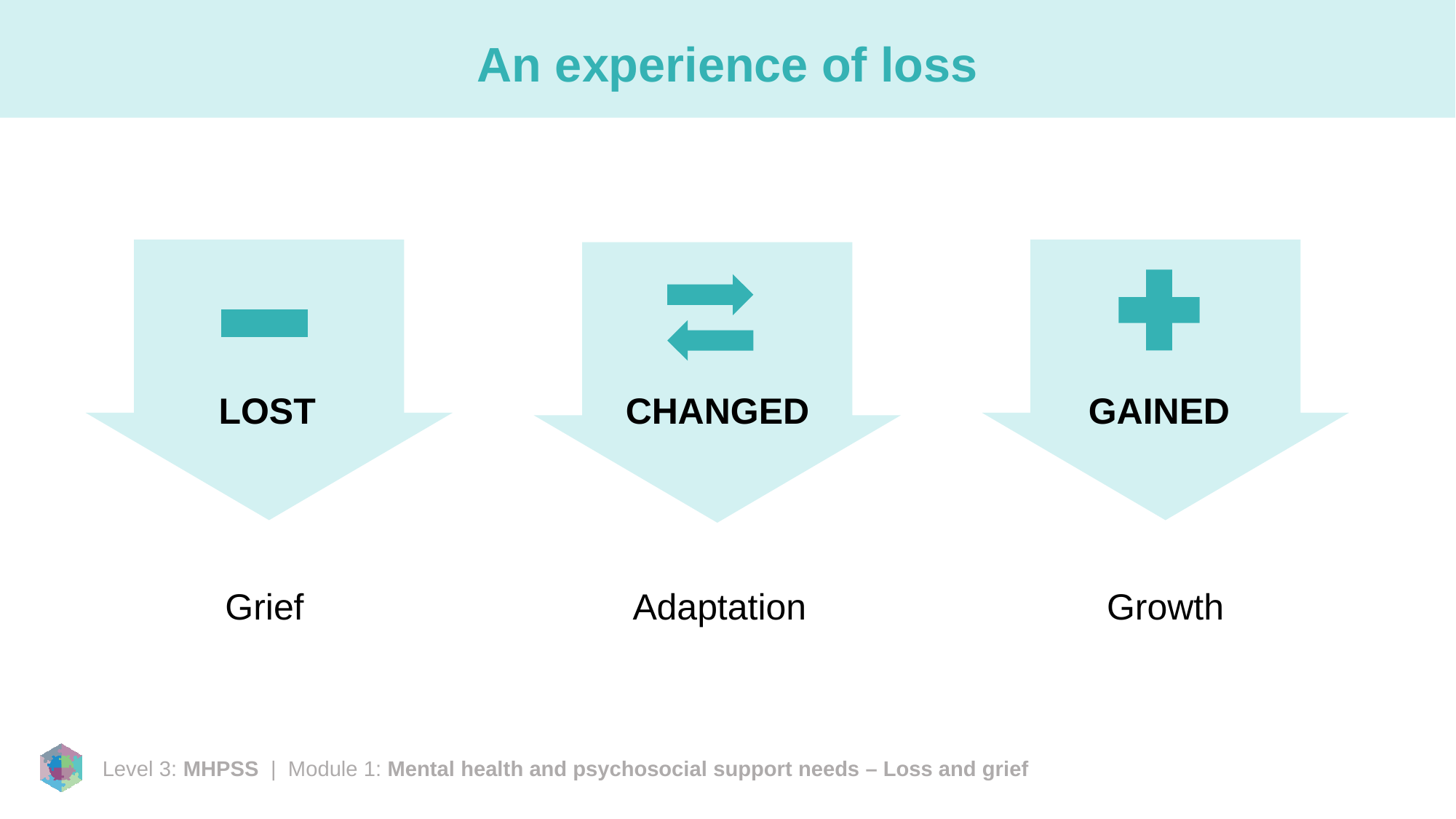

# An experience of loss

LOST
CHANGED
GAINED
Grief
Adaptation
Growth